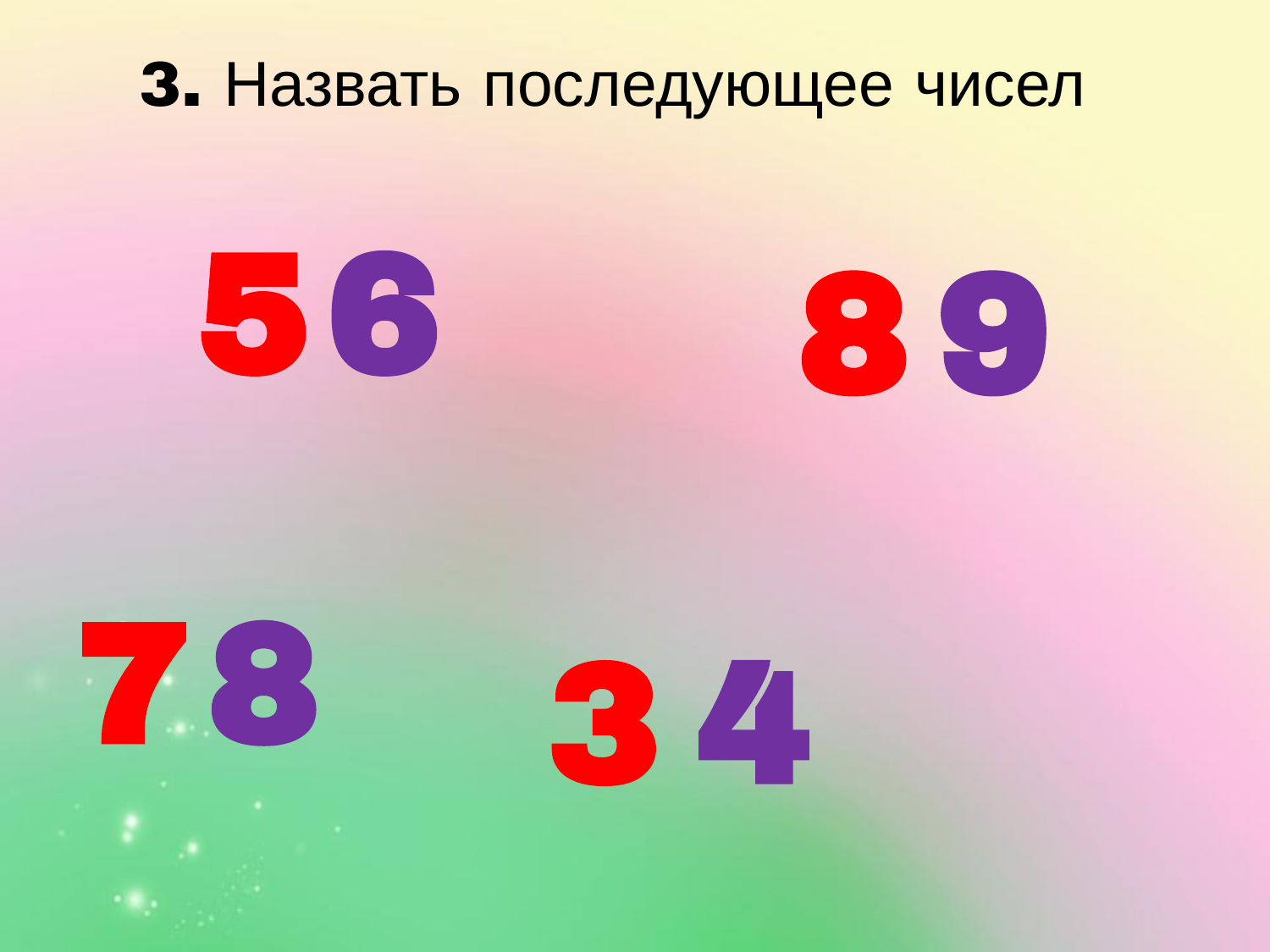

3. Назвать последующее чисел
5
6
8
9
7
8
3
4